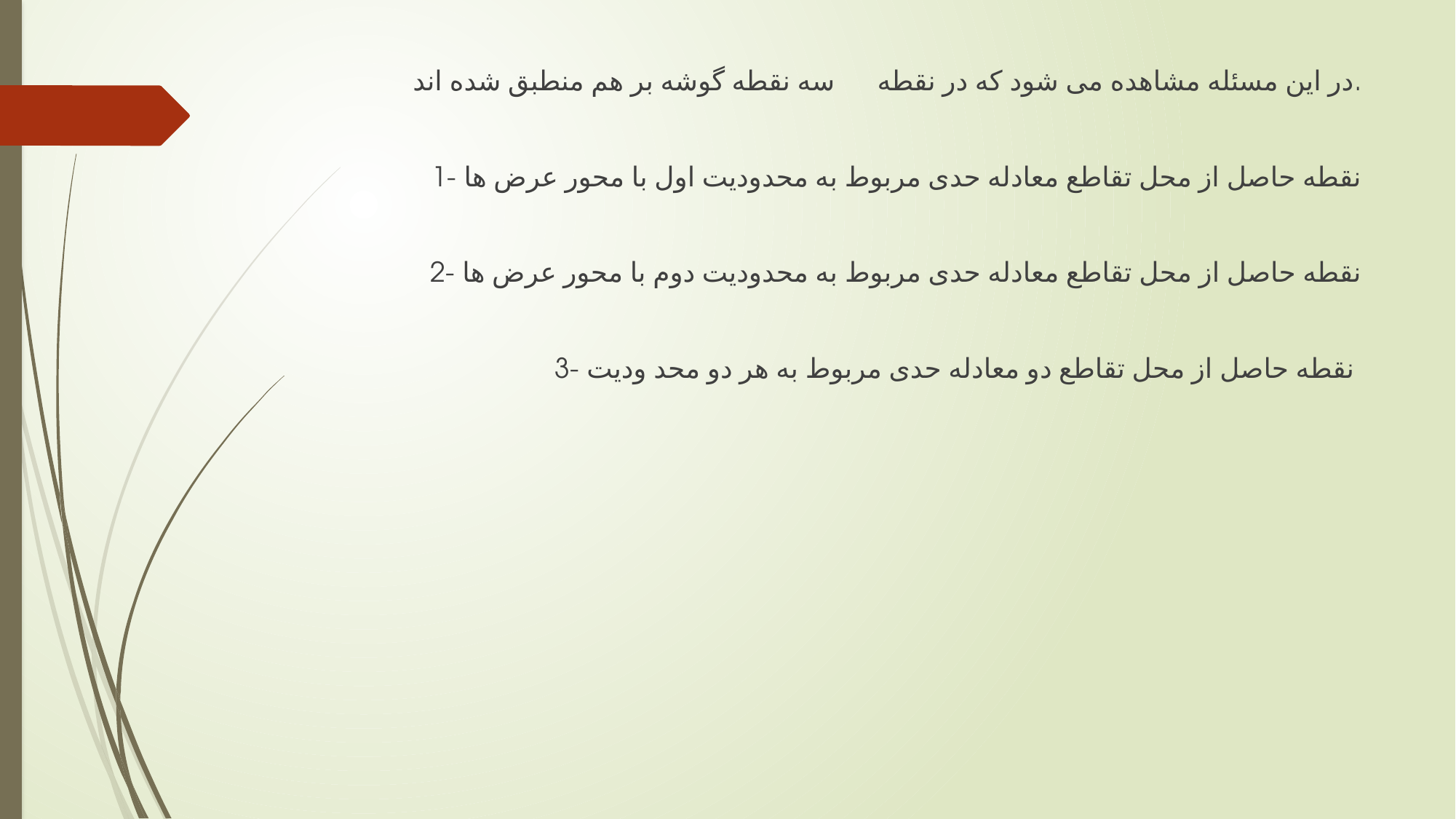

در این مسئله مشاهده می شود که در نقطه      سه نقطه گوشه بر هم منطبق شده اند.

1- نقطه حاصل از محل تقاطع معادله حدی مربوط به محدودیت اول با محور عرض ها

2- نقطه حاصل از محل تقاطع معادله حدی مربوط به محدودیت دوم با محور عرض ها

3- نقطه حاصل از محل تقاطع دو معادله حدی مربوط به هر دو محد ودیت